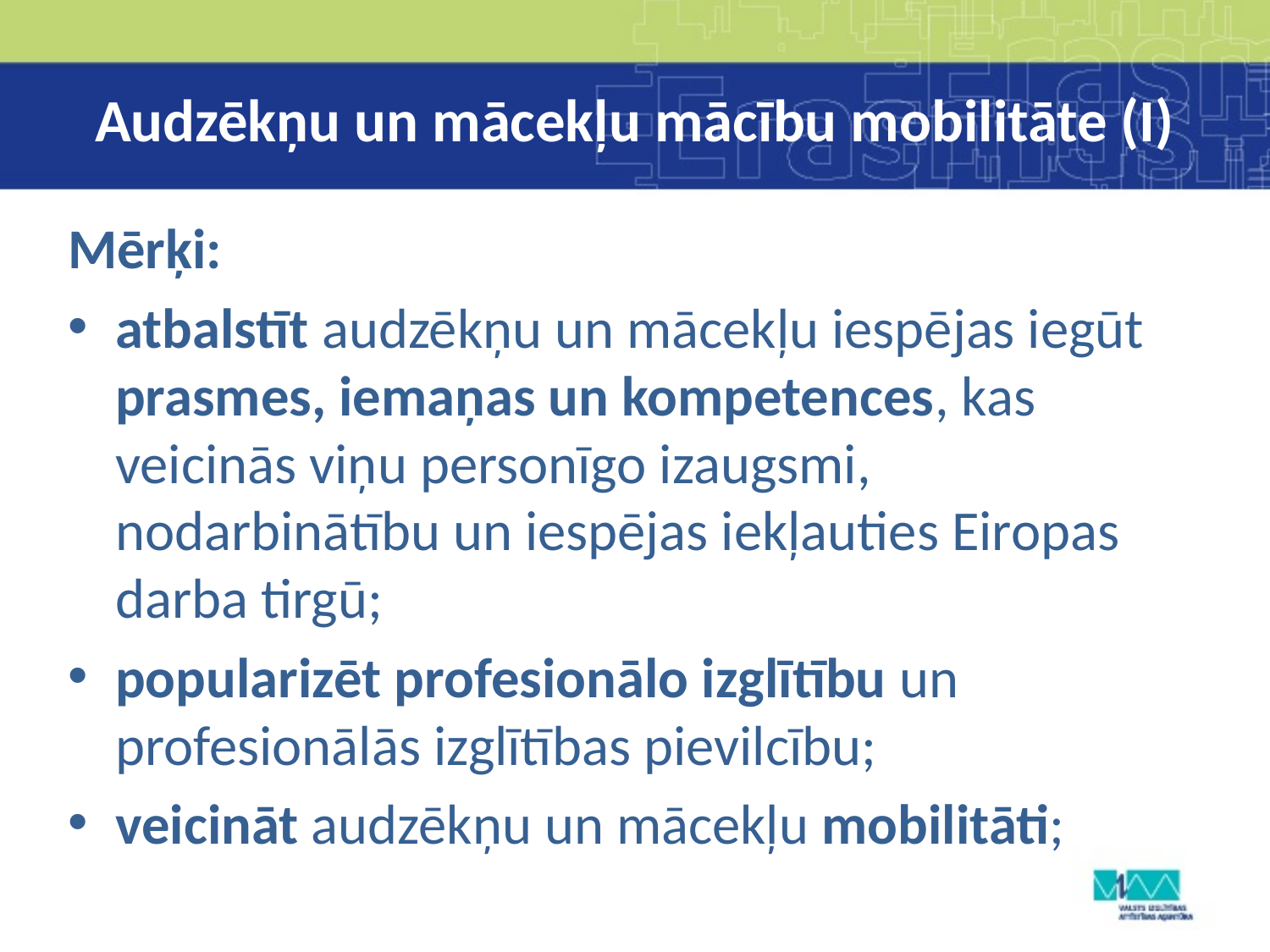

# Audzēkņu un mācekļu mācību mobilitāte (I)
Mērķi:
atbalstīt audzēkņu un mācekļu iespējas iegūt prasmes, iemaņas un kompetences, kas veicinās viņu personīgo izaugsmi, nodarbinātību un iespējas iekļauties Eiropas darba tirgū;
popularizēt profesionālo izglītību un profesionālās izglītības pievilcību;
veicināt audzēkņu un mācekļu mobilitāti;